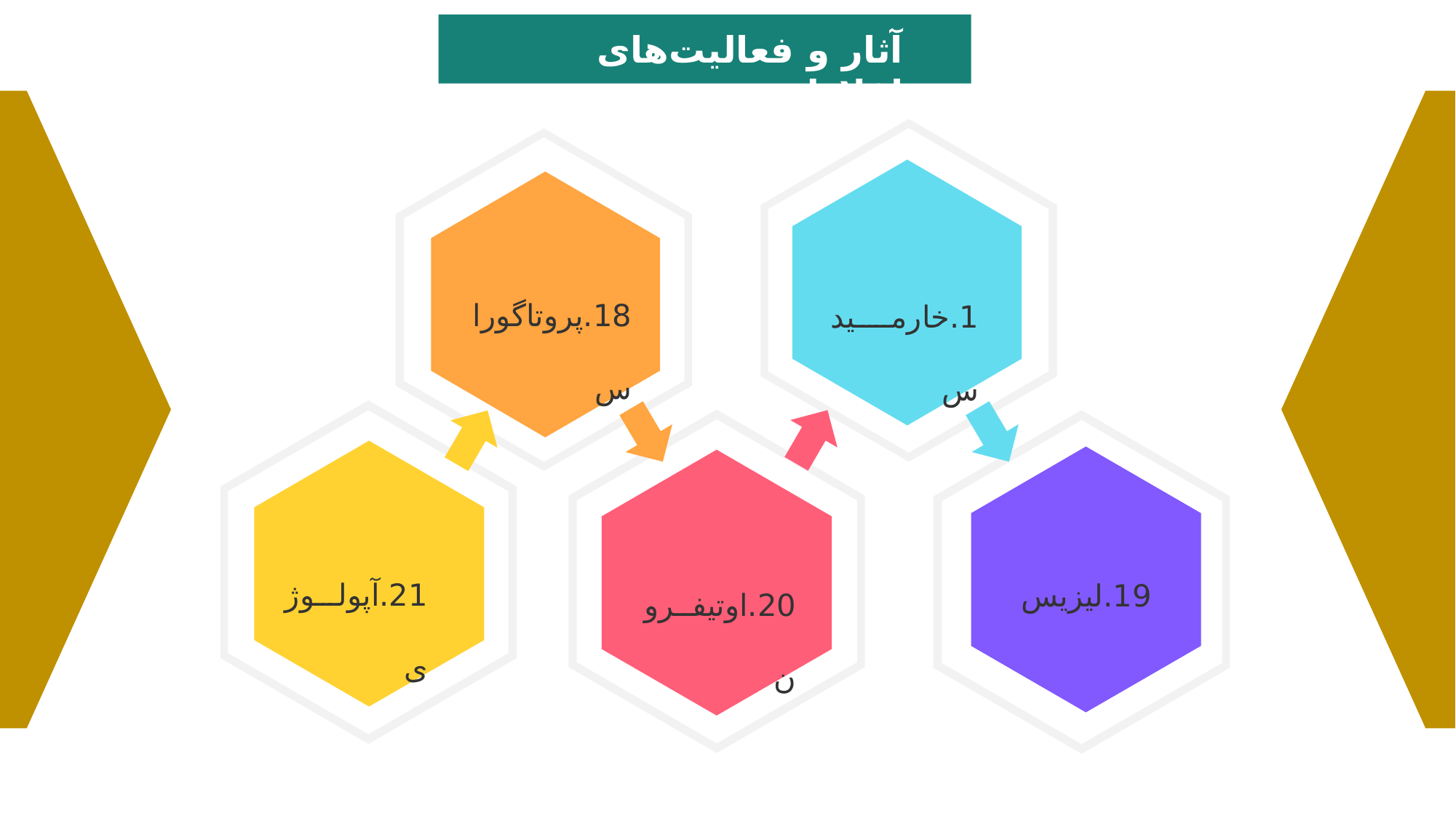

آثار و فعالیت‌های افلاطون

18.پروتاگوراس
1.خارمیدس

21.آپولوژی
19.لیزیس
20.اوتیفرون